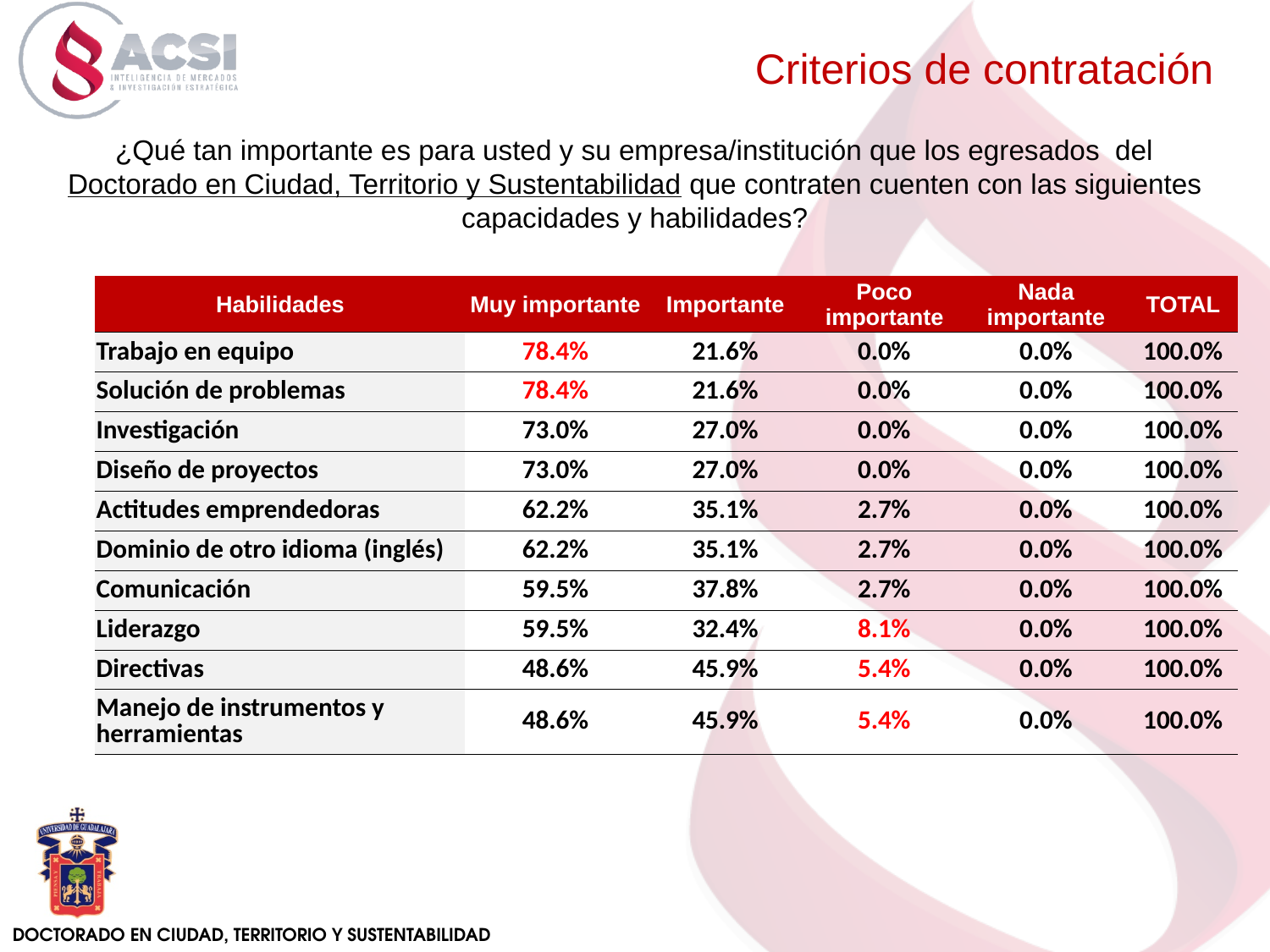

Criterios de contratación
¿Qué tan importante es para usted y su empresa/institución que los egresados  del Doctorado en Ciudad, Territorio y Sustentabilidad que contraten cuenten con las siguientes capacidades y habilidades?
| Habilidades | Muy importante | Importante | Poco importante | Nada importante | TOTAL |
| --- | --- | --- | --- | --- | --- |
| Trabajo en equipo | 78.4% | 21.6% | 0.0% | 0.0% | 100.0% |
| Solución de problemas | 78.4% | 21.6% | 0.0% | 0.0% | 100.0% |
| Investigación | 73.0% | 27.0% | 0.0% | 0.0% | 100.0% |
| Diseño de proyectos | 73.0% | 27.0% | 0.0% | 0.0% | 100.0% |
| Actitudes emprendedoras | 62.2% | 35.1% | 2.7% | 0.0% | 100.0% |
| Dominio de otro idioma (inglés) | 62.2% | 35.1% | 2.7% | 0.0% | 100.0% |
| Comunicación | 59.5% | 37.8% | 2.7% | 0.0% | 100.0% |
| Liderazgo | 59.5% | 32.4% | 8.1% | 0.0% | 100.0% |
| Directivas | 48.6% | 45.9% | 5.4% | 0.0% | 100.0% |
| Manejo de instrumentos y herramientas | 48.6% | 45.9% | 5.4% | 0.0% | 100.0% |